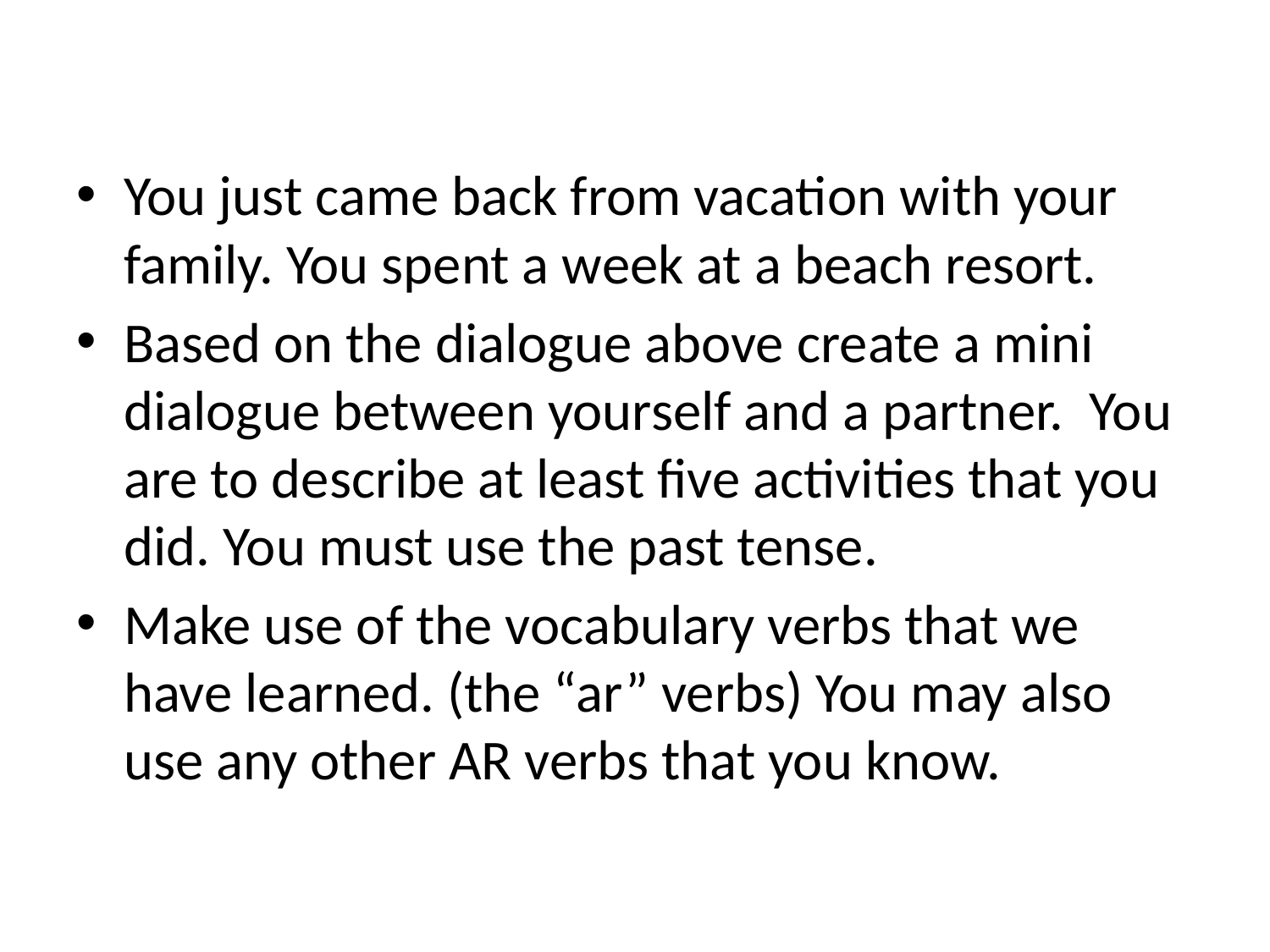

You just came back from vacation with your family. You spent a week at a beach resort.
Based on the dialogue above create a mini dialogue between yourself and a partner.  You are to describe at least five activities that you did. You must use the past tense.
Make use of the vocabulary verbs that we have learned. (the “ar” verbs) You may also use any other AR verbs that you know.